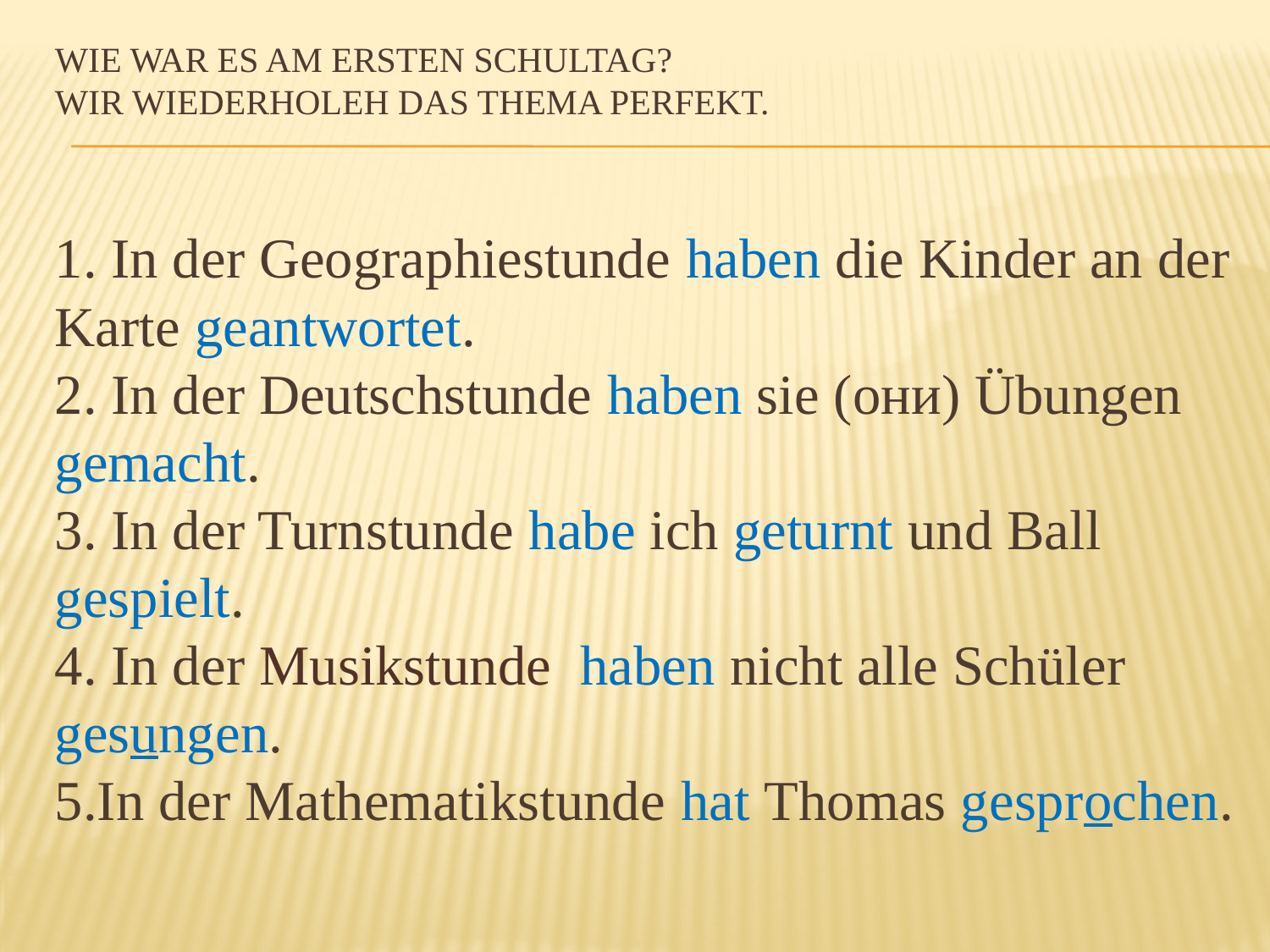

# Wie war es am ersten Schultag? Wir Wiederholeh das Thema Perfekt.
1. In der Geographiestunde haben die Kinder an der Karte geantwortet.
2. In der Deutschstunde haben sie (они) Übungen gemacht.
3. In der Turnstunde habe ich geturnt und Ball gespielt.
4. In der Musikstunde  haben nicht alle Schüler gesungen.
5.In der Mathematikstunde hat Thomas gesprochen.